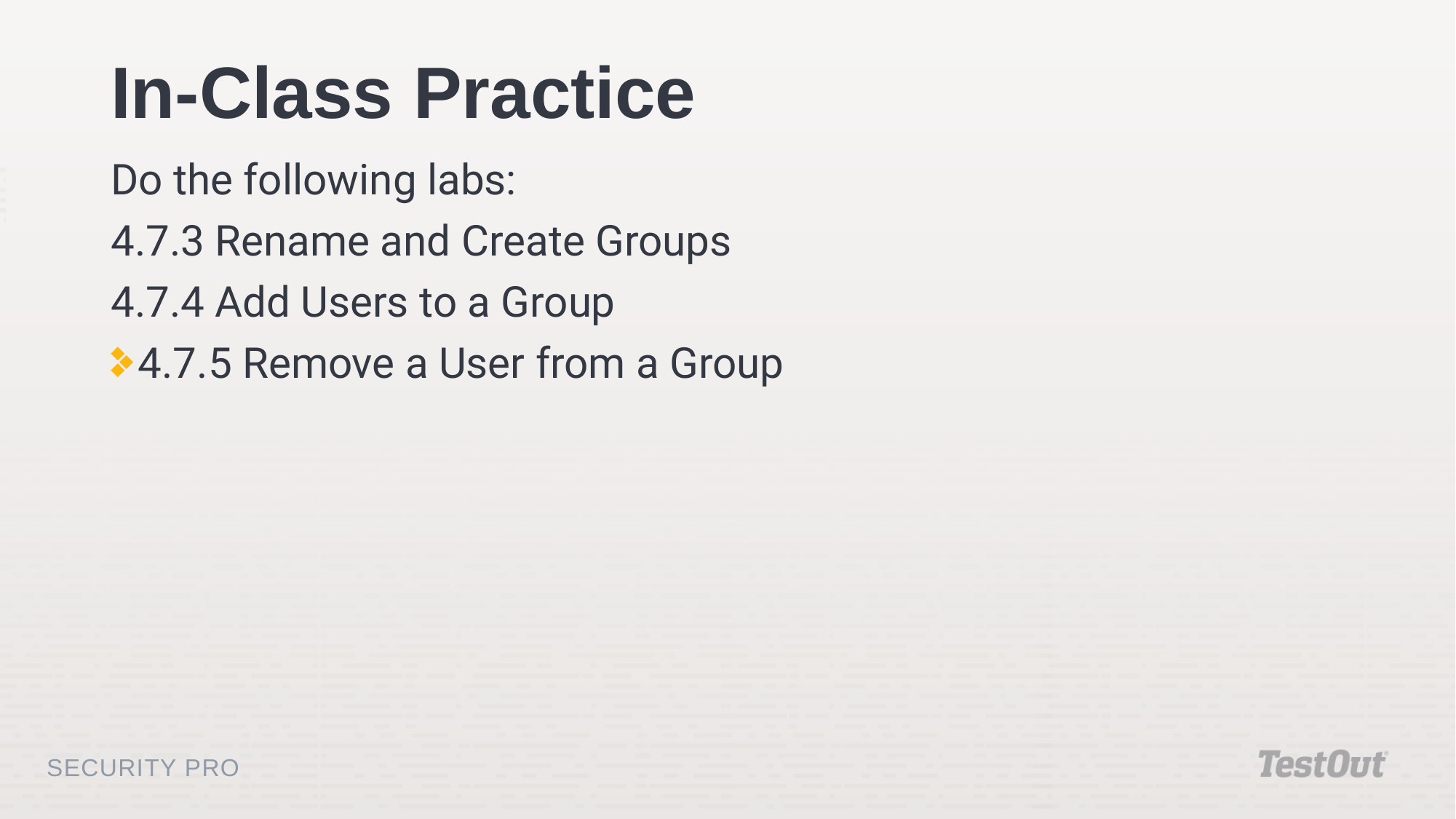

# In-Class Practice
Do the following labs:
4.7.3 Rename and Create Groups
4.7.4 Add Users to a Group
4.7.5 Remove a User from a Group
Security Pro